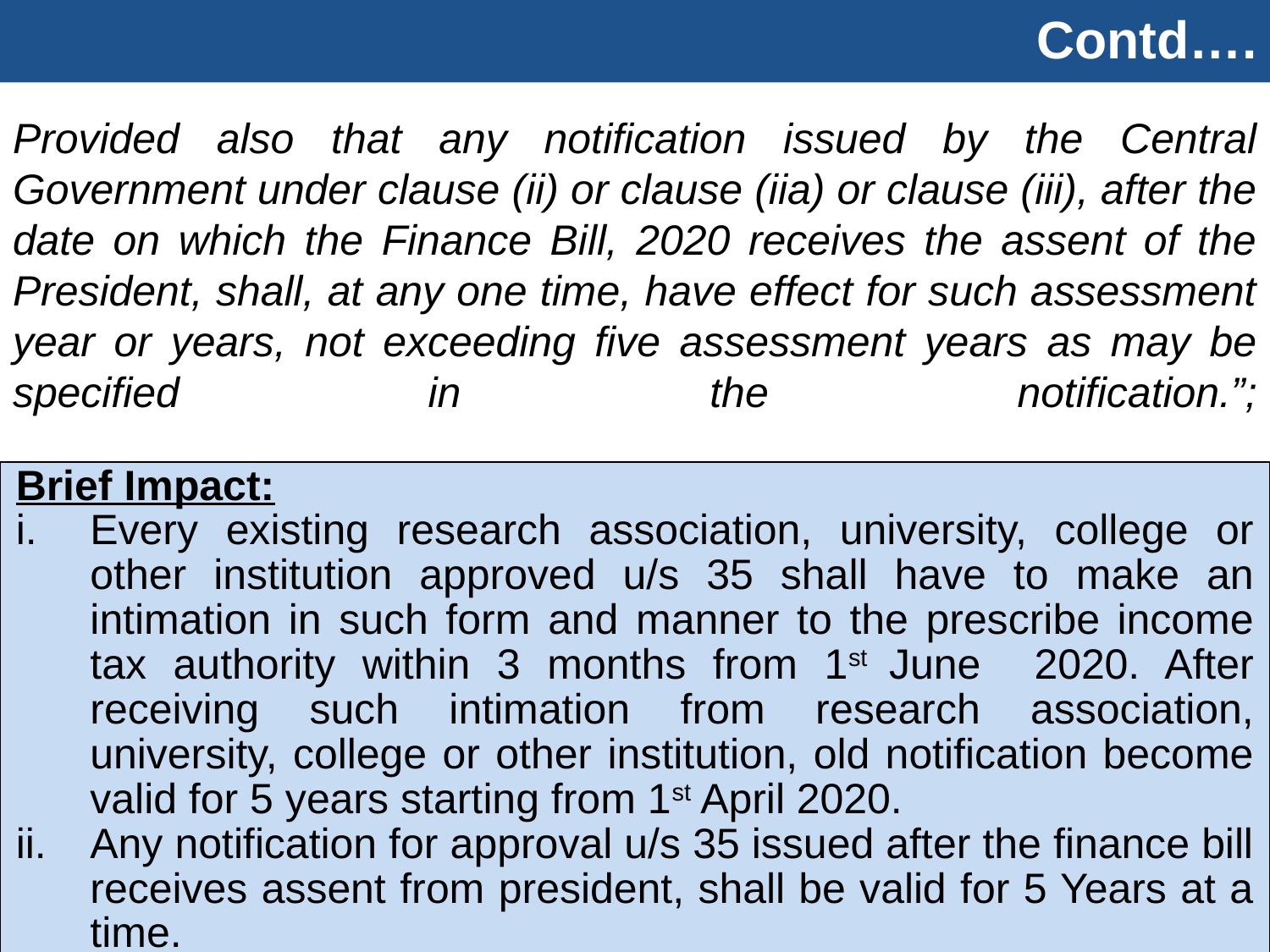

Contd….
# Provided also that any notification issued by the Central Government under clause (ii) or clause (iia) or clause (iii), after the date on which the Finance Bill, 2020 receives the assent of the President, shall, at any one time, have effect for such assessment year or years, not exceeding five assessment years as may be specified in the notification.”;
| Brief Impact: Every existing research association, university, college or other institution approved u/s 35 shall have to make an intimation in such form and manner to the prescribe income tax authority within 3 months from 1st June 2020. After receiving such intimation from research association, university, college or other institution, old notification become valid for 5 years starting from 1st April 2020. Any notification for approval u/s 35 issued after the finance bill receives assent from president, shall be valid for 5 Years at a time. |
| --- |
207